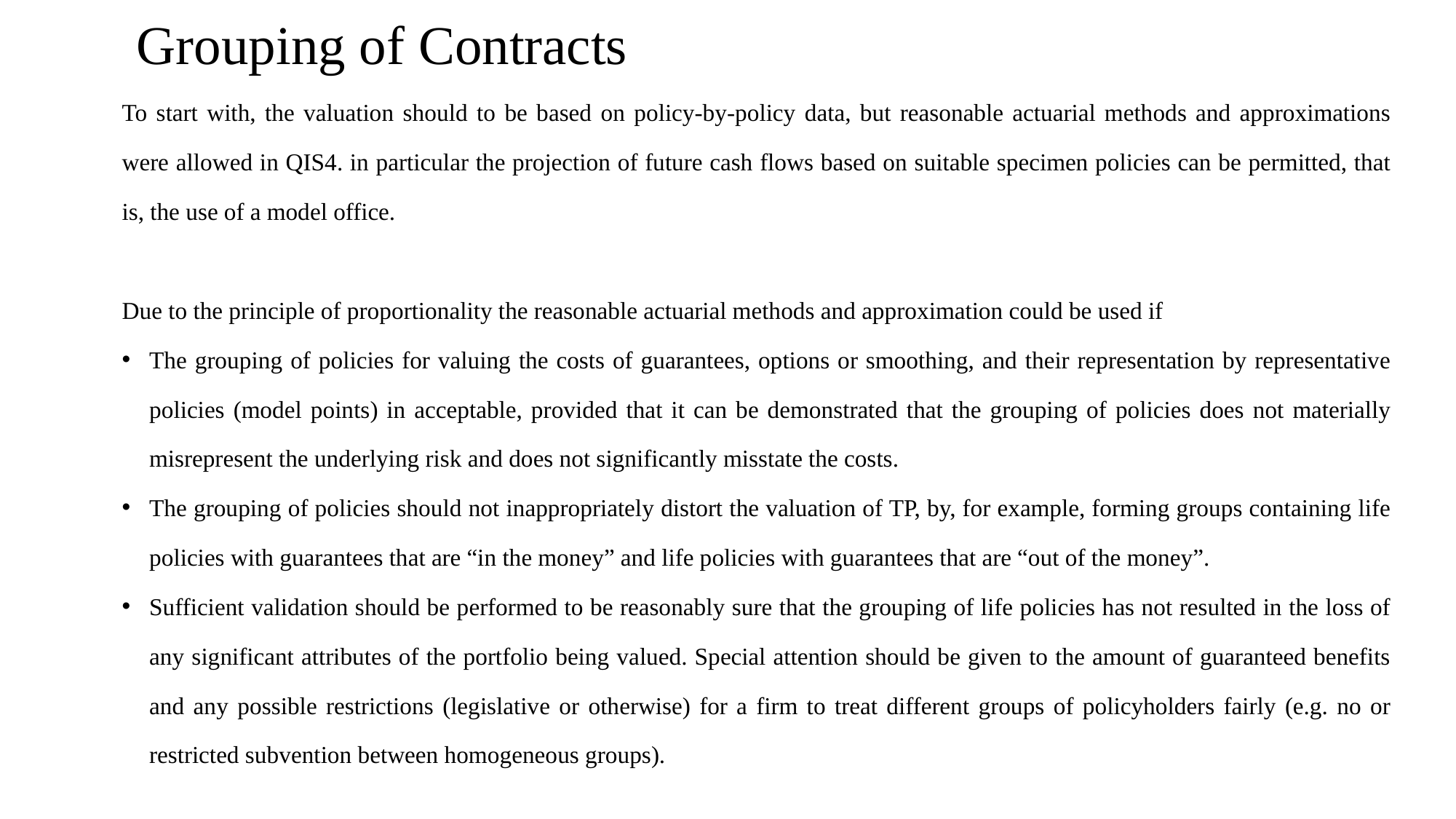

# Grouping of Contracts
To start with, the valuation should to be based on policy-by-policy data, but reasonable actuarial methods and approximations were allowed in QIS4. in particular the projection of future cash flows based on suitable specimen policies can be permitted, that is, the use of a model office.

Due to the principle of proportionality the reasonable actuarial methods and approximation could be used if
The grouping of policies for valuing the costs of guarantees, options or smoothing, and their representation by representative policies (model points) in acceptable, provided that it can be demonstrated that the grouping of policies does not materially misrepresent the underlying risk and does not significantly misstate the costs.
The grouping of policies should not inappropriately distort the valuation of TP, by, for example, forming groups containing life policies with guarantees that are “in the money” and life policies with guarantees that are “out of the money”.
Sufficient validation should be performed to be reasonably sure that the grouping of life policies has not resulted in the loss of any significant attributes of the portfolio being valued. Special attention should be given to the amount of guaranteed benefits and any possible restrictions (legislative or otherwise) for a firm to treat different groups of policyholders fairly (e.g. no or restricted subvention between homogeneous groups).